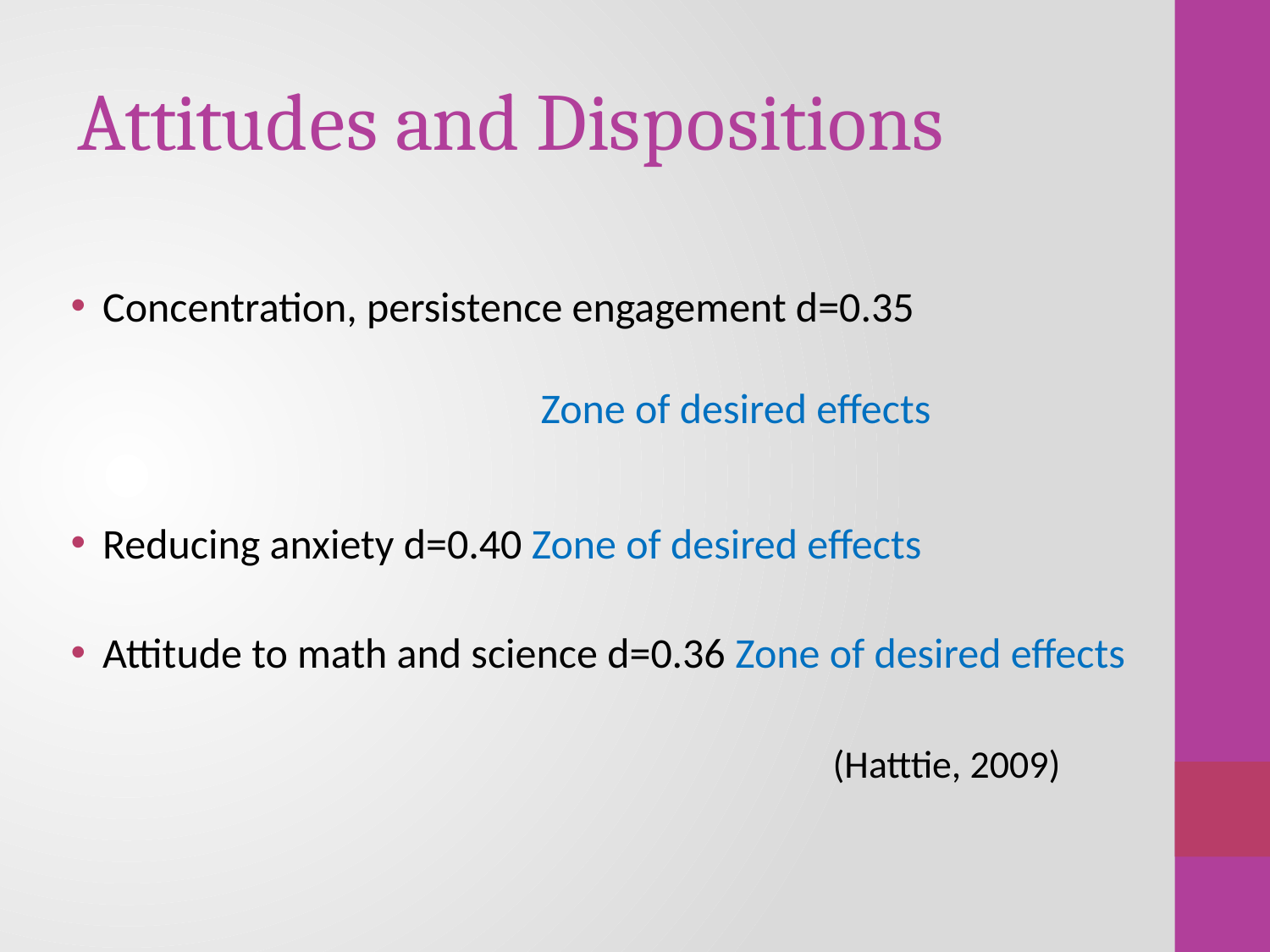

# Attitudes and Dispositions
Concentration, persistence engagement d=0.35
                                              Zone of desired effects
Reducing anxiety d=0.40 Zone of desired effects
Attitude to math and science d=0.36 Zone of desired effects

						(Hatttie, 2009)